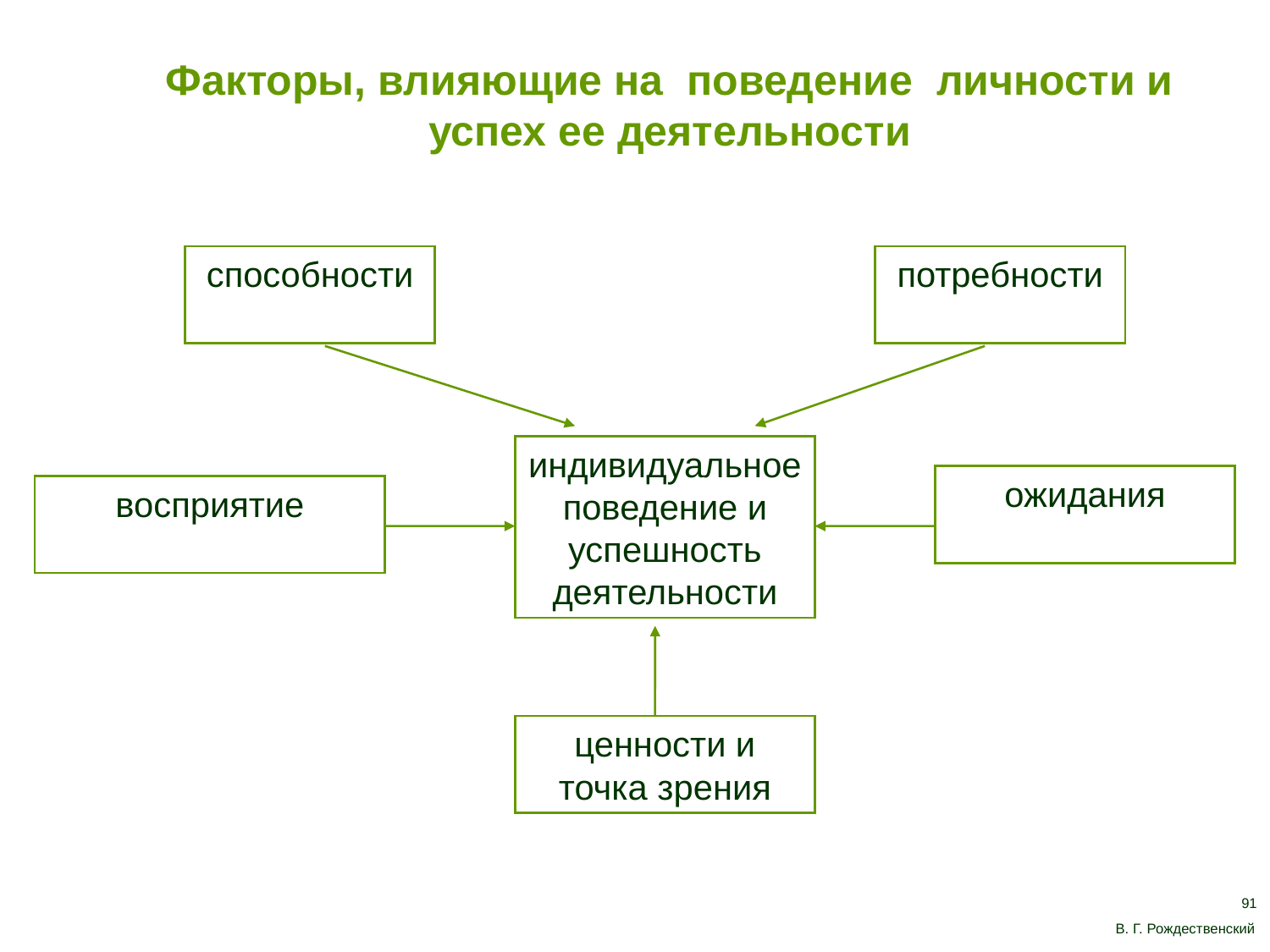

Факторы, влияющие на  поведение  личности и успех ее деятельности
способности

потребности

индивидуальное поведение и успешность деятельности
ожидания

восприятие

ценности и точка зрения
91
В. Г. Рождественский